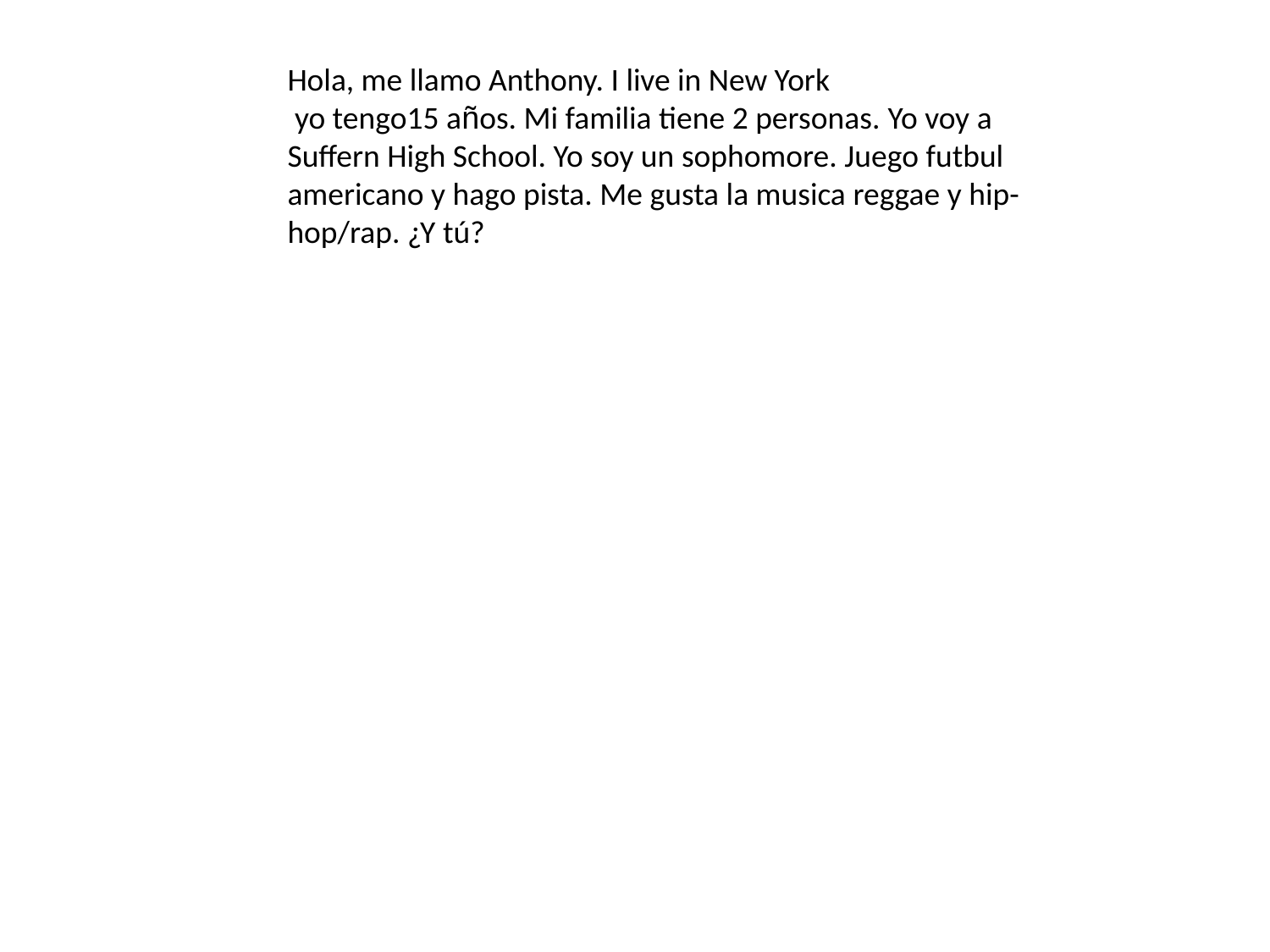

Hola, me llamo Anthony. I live in New York
 yo tengo15 años. Mi familia tiene 2 personas. Yo voy a Suffern High School. Yo soy un sophomore. Juego futbul americano y hago pista. Me gusta la musica reggae y hip-hop/rap. ¿Y tú?